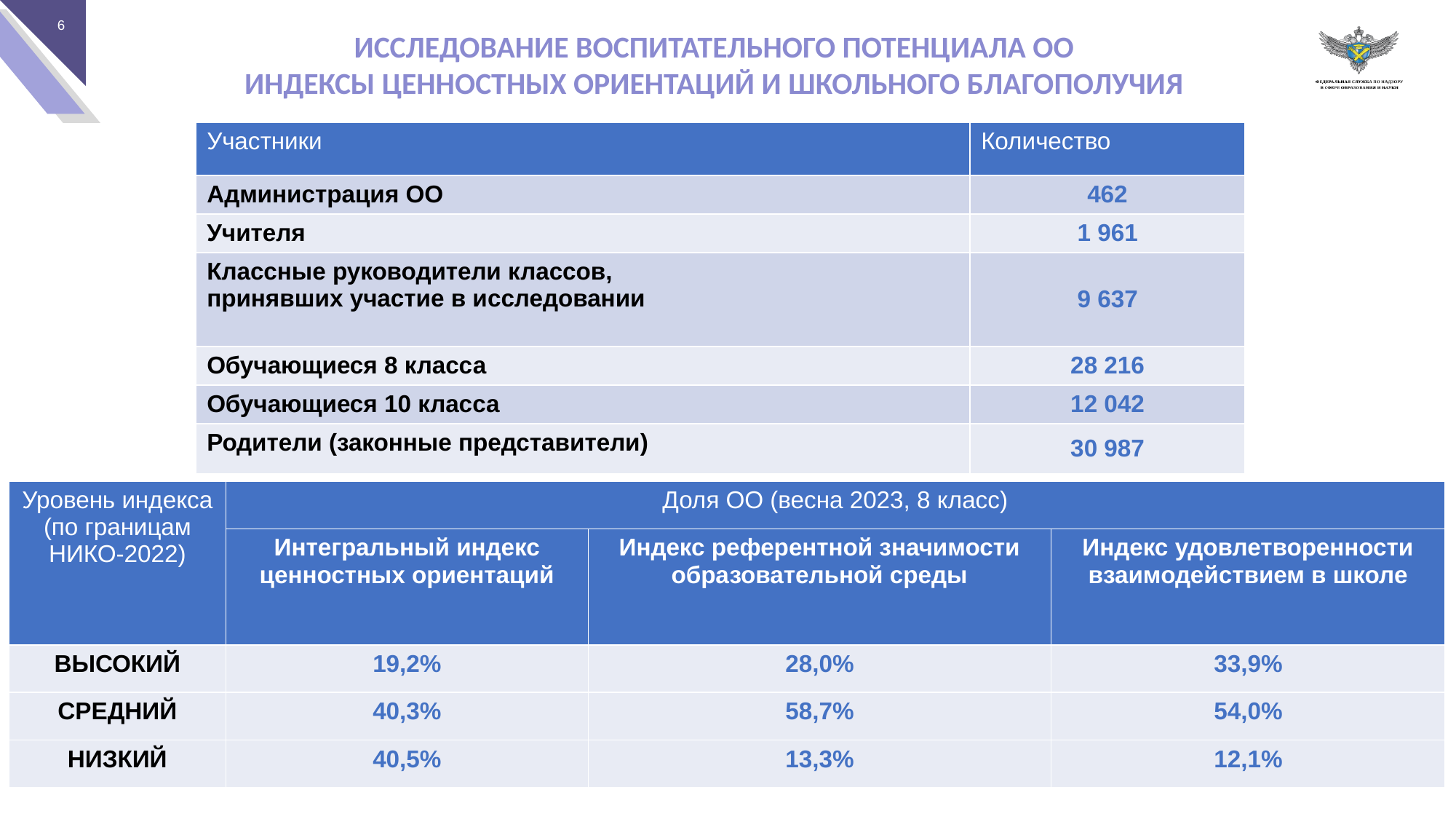

ИССЛЕДОВАНИЕ ВОСПИТАТЕЛЬНОГО ПОТЕНЦИАЛА ОО
ИНДЕКСЫ ЦЕННОСТНЫХ ОРИЕНТАЦИЙ И ШКОЛЬНОГО БЛАГОПОЛУЧИЯ

| Участники | Количество |
| --- | --- |
| Администрация ОО | 462 |
| Учителя | 1 961 |
| Классные руководители классов, принявших участие в исследовании | 9 637 |
| Обучающиеся 8 класса | 28 216 |
| Обучающиеся 10 класса | 12 042 |
| Родители (законные представители) | 30 987 |
| Уровень индекса (по границам НИКО-2022) | Доля ОО (весна 2023, 8 класс) |  |  |
| --- | --- | --- | --- |
| Период | Интегральный индекс ценностных ориентаций | Индекс референтной значимости образовательной среды | Индекс удовлетворенности взаимодействием в школе |
| ВЫСОКИЙ | 19,2% | 28,0% | 33,9% |
| СРЕДНИЙ | 40,3% | 58,7% | 54,0% |
| НИЗКИЙ | 40,5% | 13,3% | 12,1% |